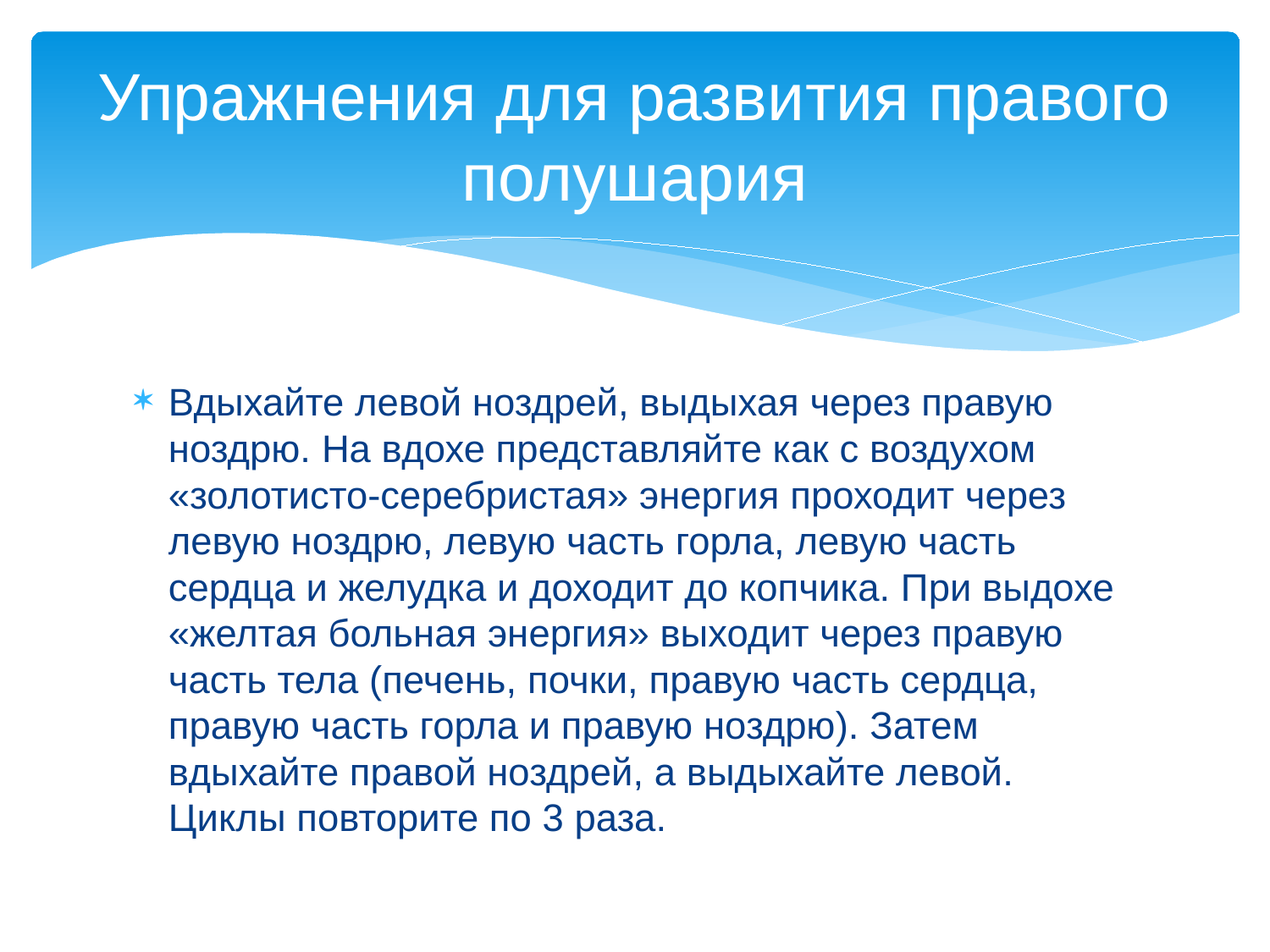

# Упражнения для развития правого полушария
Вдыхайте левой ноздрей, выдыхая через правую ноздрю. На вдохе представляйте как с воздухом «золотисто-серебристая» энергия проходит через левую ноздрю, левую часть горла, левую часть сердца и желудка и доходит до копчика. При выдохе «желтая больная энергия» выходит через правую часть тела (печень, почки, правую часть сердца, правую часть горла и правую ноздрю). Затем вдыхайте правой ноздрей, а выдыхайте левой. Циклы повторите по 3 раза.